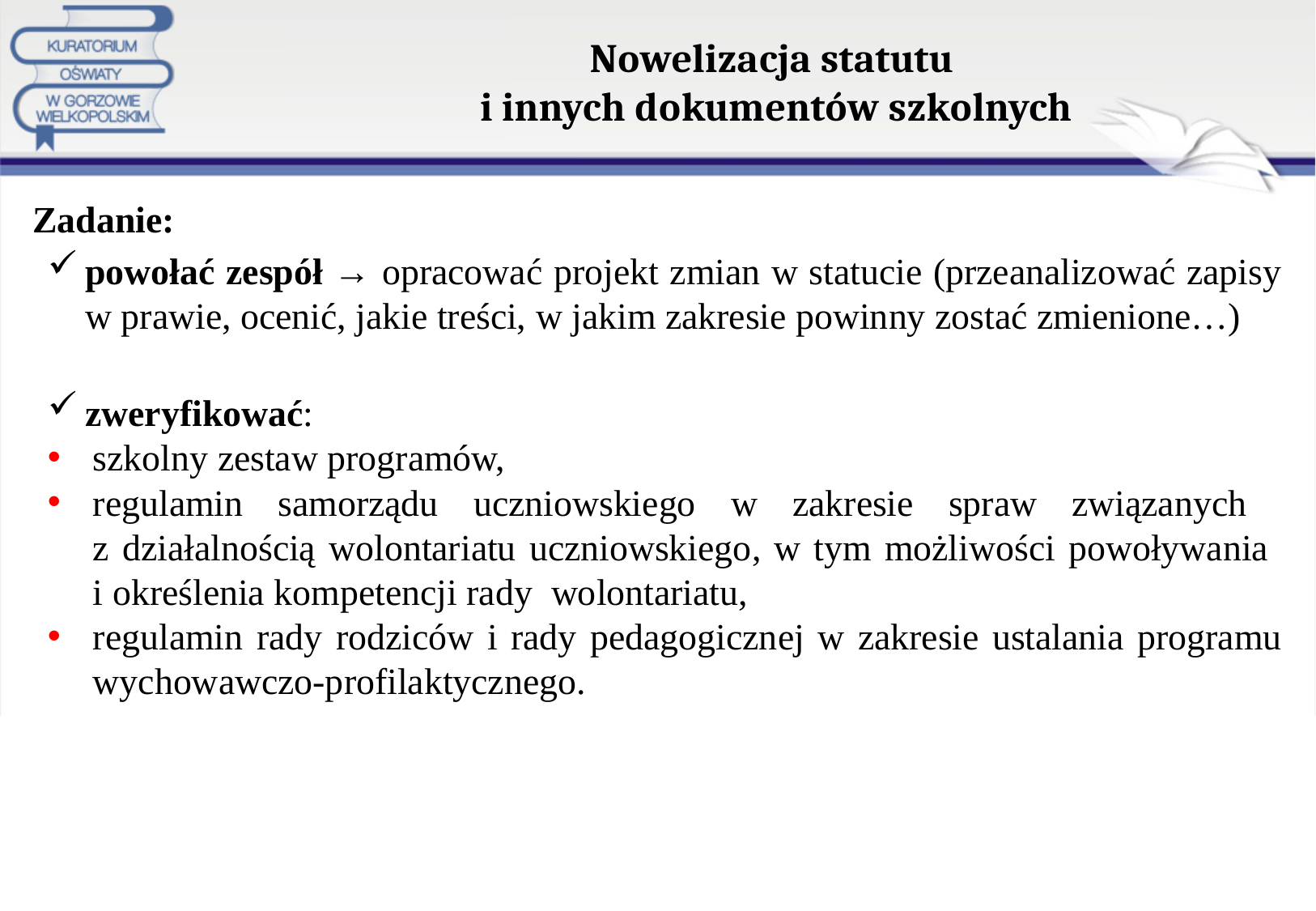

# Nowelizacja statutu i innych dokumentów szkolnych
Zadanie:
powołać zespół → opracować projekt zmian w statucie (przeanalizować zapisy w prawie, ocenić, jakie treści, w jakim zakresie powinny zostać zmienione…)

zweryfikować:
szkolny zestaw programów,
regulamin samorządu uczniowskiego w zakresie spraw związanych
z działalnością wolontariatu uczniowskiego, w tym możliwości powoływania
i określenia kompetencji rady  wolontariatu,
regulamin rady rodziców i rady pedagogicznej w zakresie ustalania programu wychowawczo-profilaktycznego.